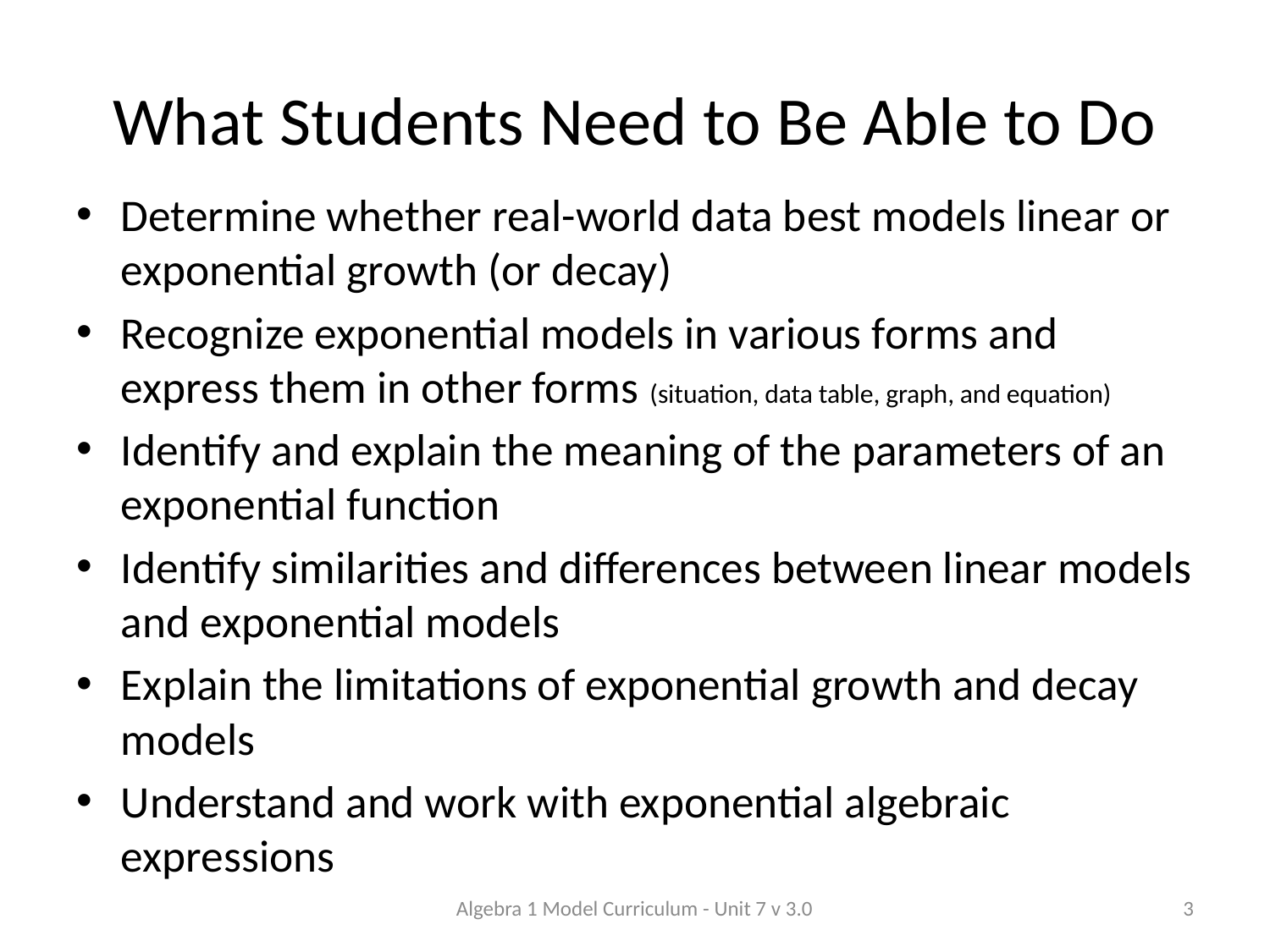

# What Students Need to Be Able to Do
Determine whether real-world data best models linear or exponential growth (or decay)
Recognize exponential models in various forms and express them in other forms (situation, data table, graph, and equation)
Identify and explain the meaning of the parameters of an exponential function
Identify similarities and differences between linear models and exponential models
Explain the limitations of exponential growth and decay models
Understand and work with exponential algebraic expressions

Algebra 1 Model Curriculum - Unit 7 v 3.0
3